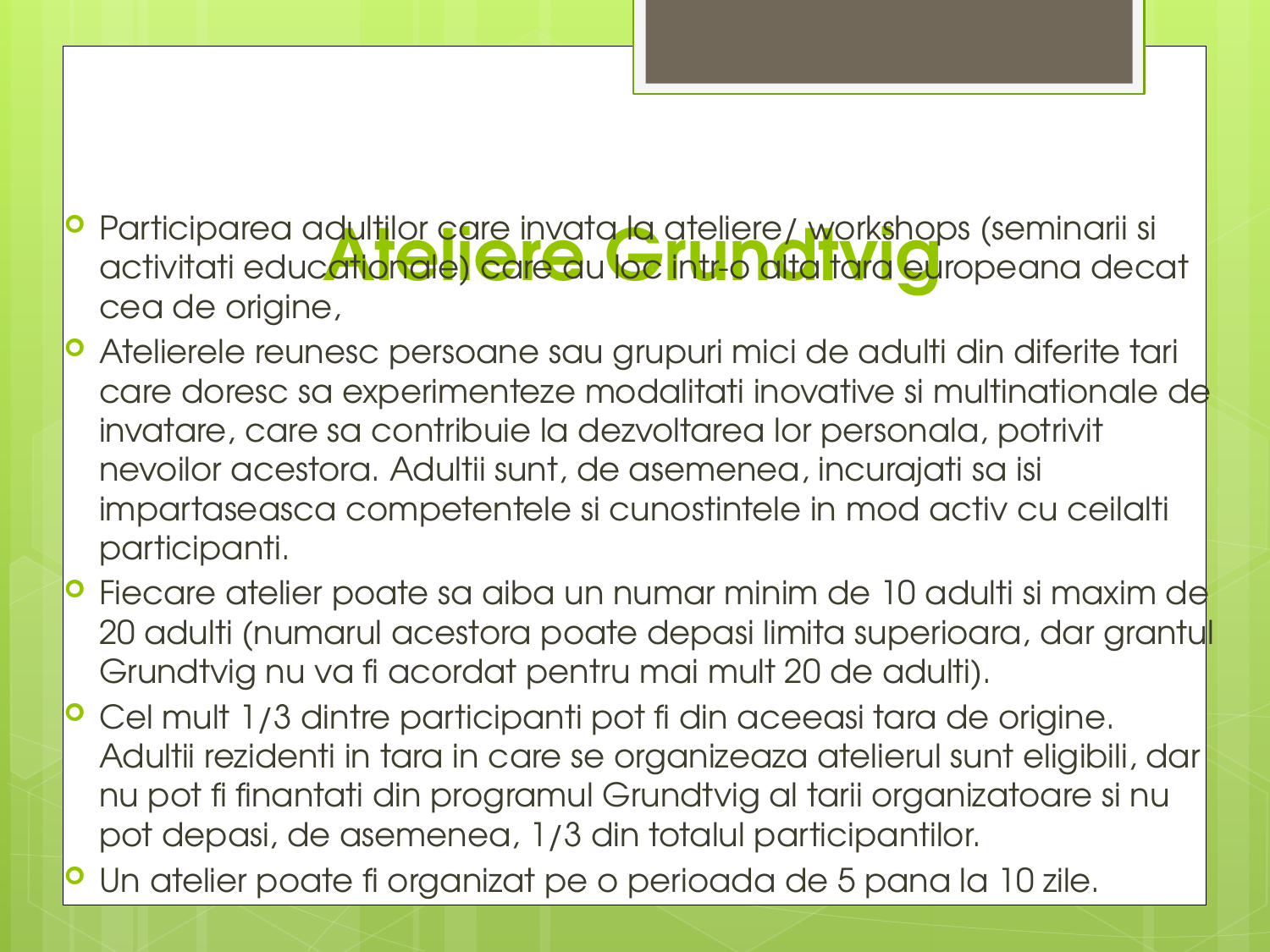

# Ateliere Grundtvig
Participarea adultilor care invata la ateliere/ workshops (seminarii si activitati educationale) care au loc intr-o alta tara europeana decat cea de origine,
Atelierele reunesc persoane sau grupuri mici de adulti din diferite tari care doresc sa experimenteze modalitati inovative si multinationale de invatare, care sa contribuie la dezvoltarea lor personala, potrivit nevoilor acestora. Adultii sunt, de asemenea, incurajati sa isi impartaseasca competentele si cunostintele in mod activ cu ceilalti participanti.
Fiecare atelier poate sa aiba un numar minim de 10 adulti si maxim de 20 adulti (numarul acestora poate depasi limita superioara, dar grantul Grundtvig nu va fi acordat pentru mai mult 20 de adulti).
Cel mult 1/3 dintre participanti pot fi din aceeasi tara de origine. Adultii rezidenti in tara in care se organizeaza atelierul sunt eligibili, dar nu pot fi finantati din programul Grundtvig al tarii organizatoare si nu pot depasi, de asemenea, 1/3 din totalul participantilor.
Un atelier poate fi organizat pe o perioada de 5 pana la 10 zile.